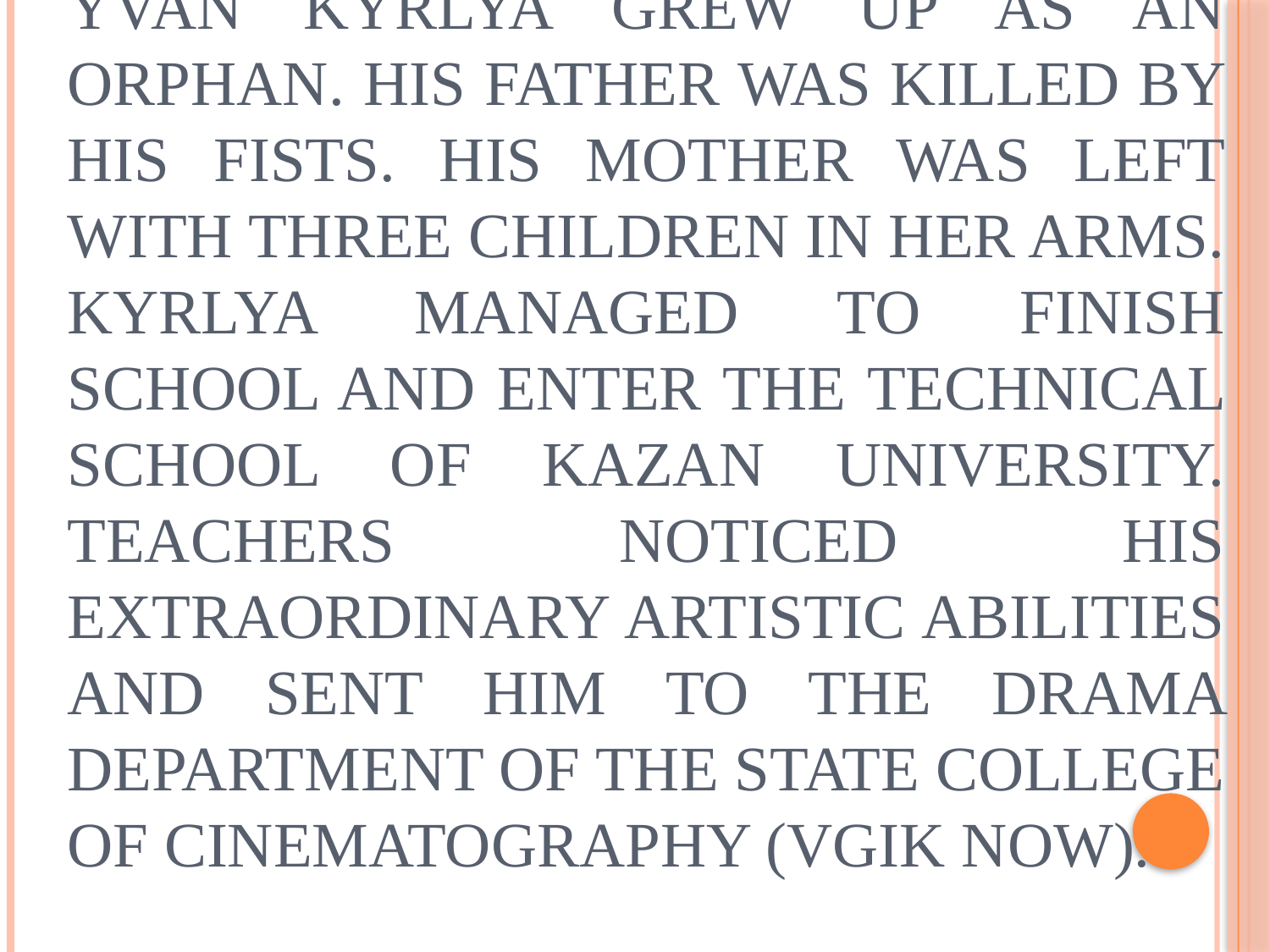

# Yvan Kyrlya grew up as an orphan. His father was killed by his fists. His mother was left with three children in her arms. Kyrlya managed to finish school and enter the technical school of Kazan University. Teachers noticed his extraordinary artistic abilities and sent him to the Drama department of the State College of Cinematography (VGIK now).